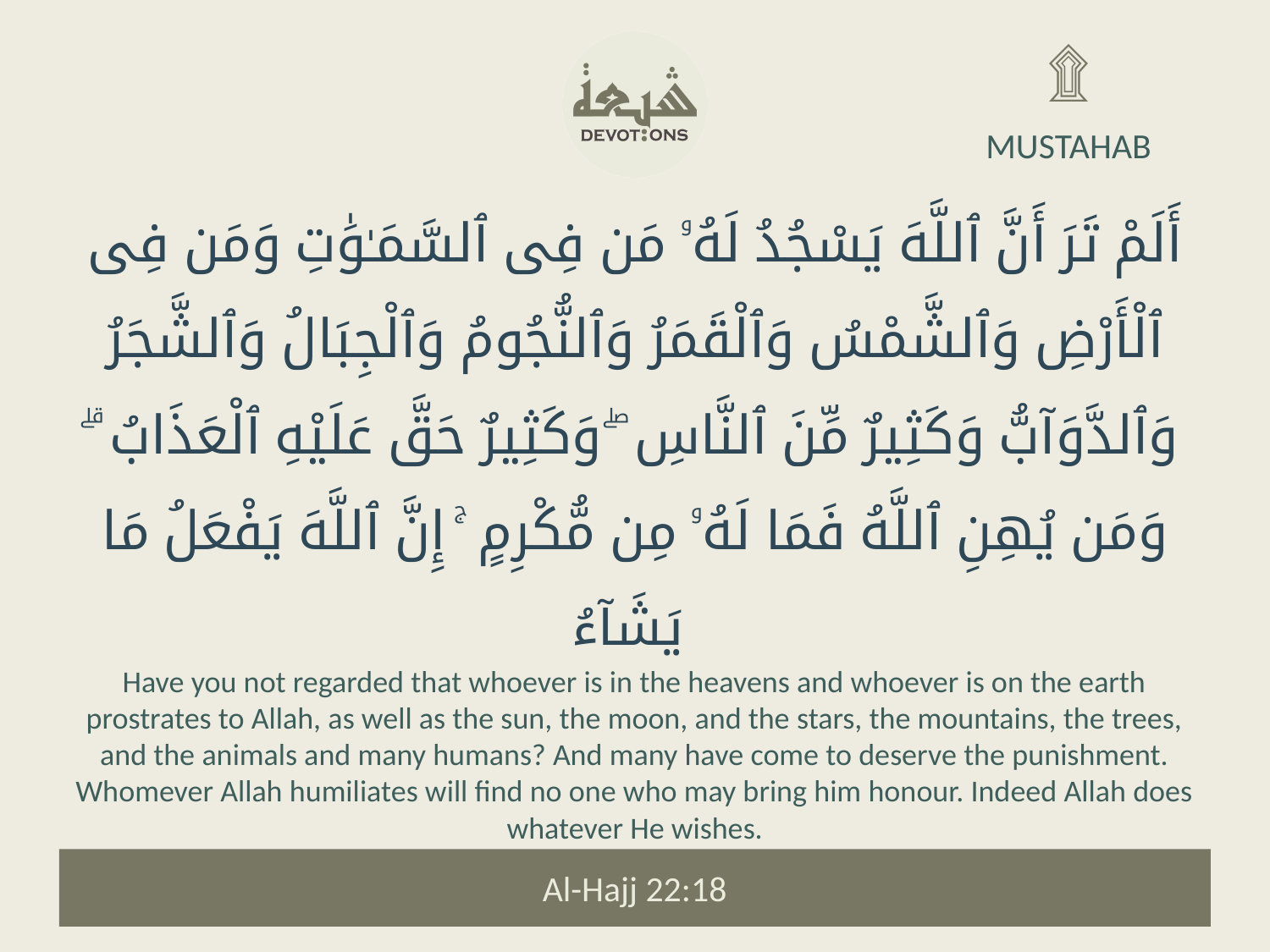

۩
MUSTAHAB
أَلَمْ تَرَ أَنَّ ٱللَّهَ يَسْجُدُ لَهُۥ مَن فِى ٱلسَّمَـٰوَٰتِ وَمَن فِى ٱلْأَرْضِ وَٱلشَّمْسُ وَٱلْقَمَرُ وَٱلنُّجُومُ وَٱلْجِبَالُ وَٱلشَّجَرُ وَٱلدَّوَآبُّ وَكَثِيرٌ مِّنَ ٱلنَّاسِ ۖ وَكَثِيرٌ حَقَّ عَلَيْهِ ٱلْعَذَابُ ۗ وَمَن يُهِنِ ٱللَّهُ فَمَا لَهُۥ مِن مُّكْرِمٍ ۚ إِنَّ ٱللَّهَ يَفْعَلُ مَا يَشَآءُ
Have you not regarded that whoever is in the heavens and whoever is on the earth prostrates to Allah, as well as the sun, the moon, and the stars, the mountains, the trees, and the animals and many humans? And many have come to deserve the punishment. Whomever Allah humiliates will find no one who may bring him honour. Indeed Allah does whatever He wishes.
Al-Hajj 22:18